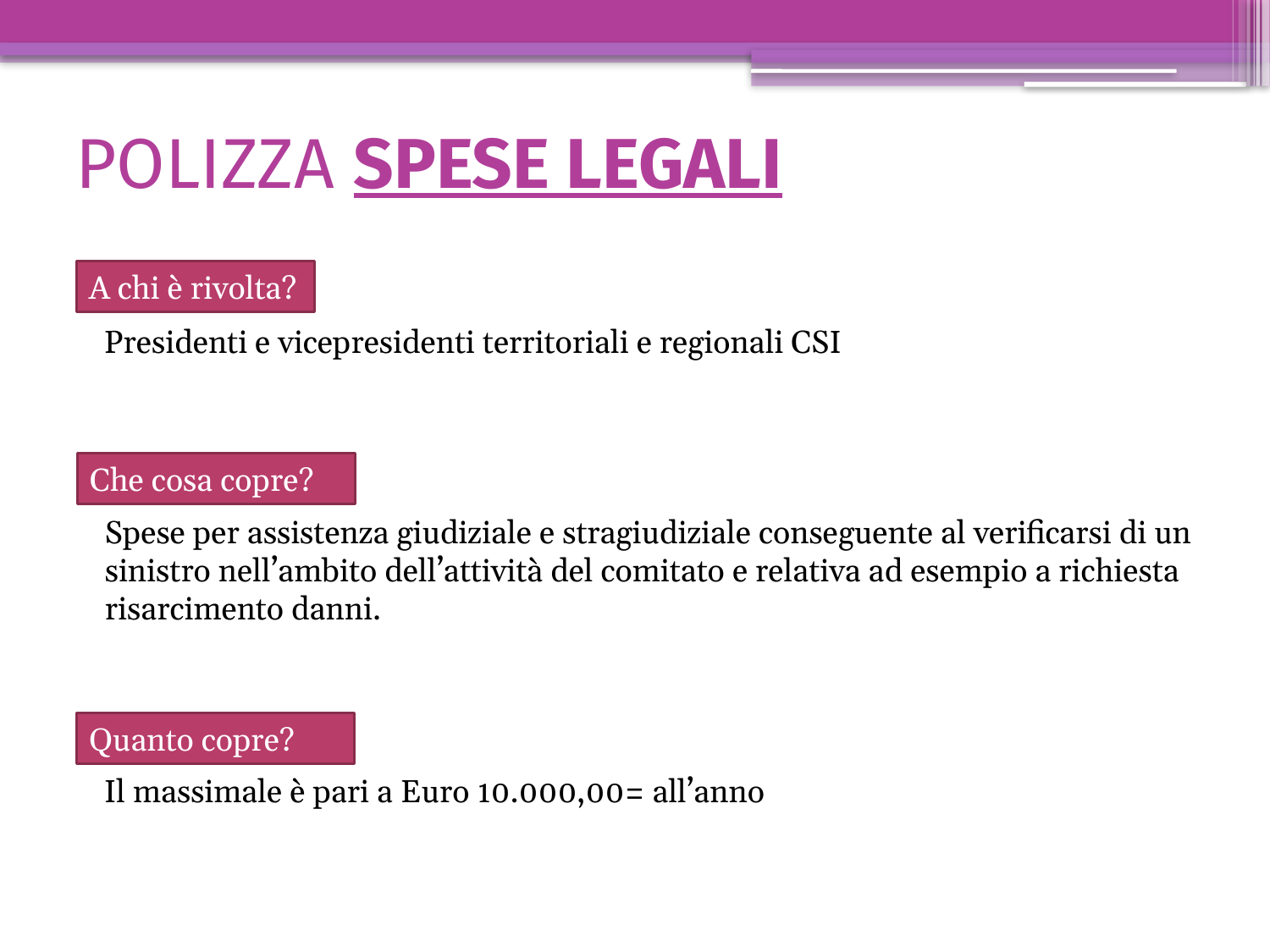

# POLIZZA SPESE LEGALI
A chi è rivolta?
Presidenti e vicepresidenti territoriali e regionali CSI
Che cosa copre?
Spese per assistenza giudiziale e stragiudiziale conseguente al verificarsi di un sinistro nell’ambito dell’attività del comitato e relativa ad esempio a richiesta risarcimento danni.
Quanto copre?
Il massimale è pari a Euro 10.000,00= all’anno